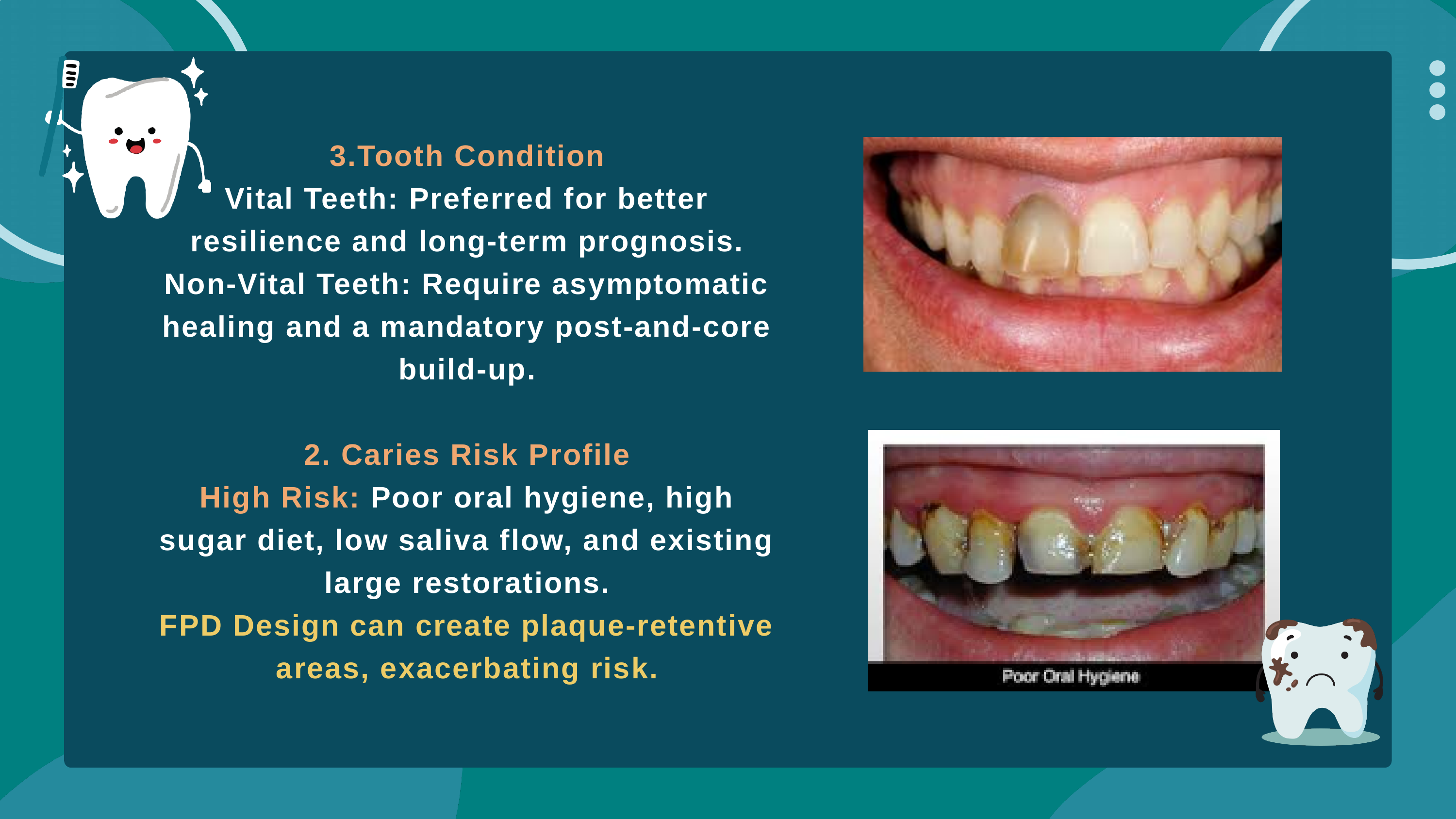

3.Tooth Condition
Vital Teeth: Preferred for better resilience and long-term prognosis.
Non-Vital Teeth: Require asymptomatic healing and a mandatory post-and-core build-up.

2. Caries Risk Profile
High Risk: Poor oral hygiene, high sugar diet, low saliva flow, and existing large restorations.
FPD Design can create plaque-retentive areas, exacerbating risk.